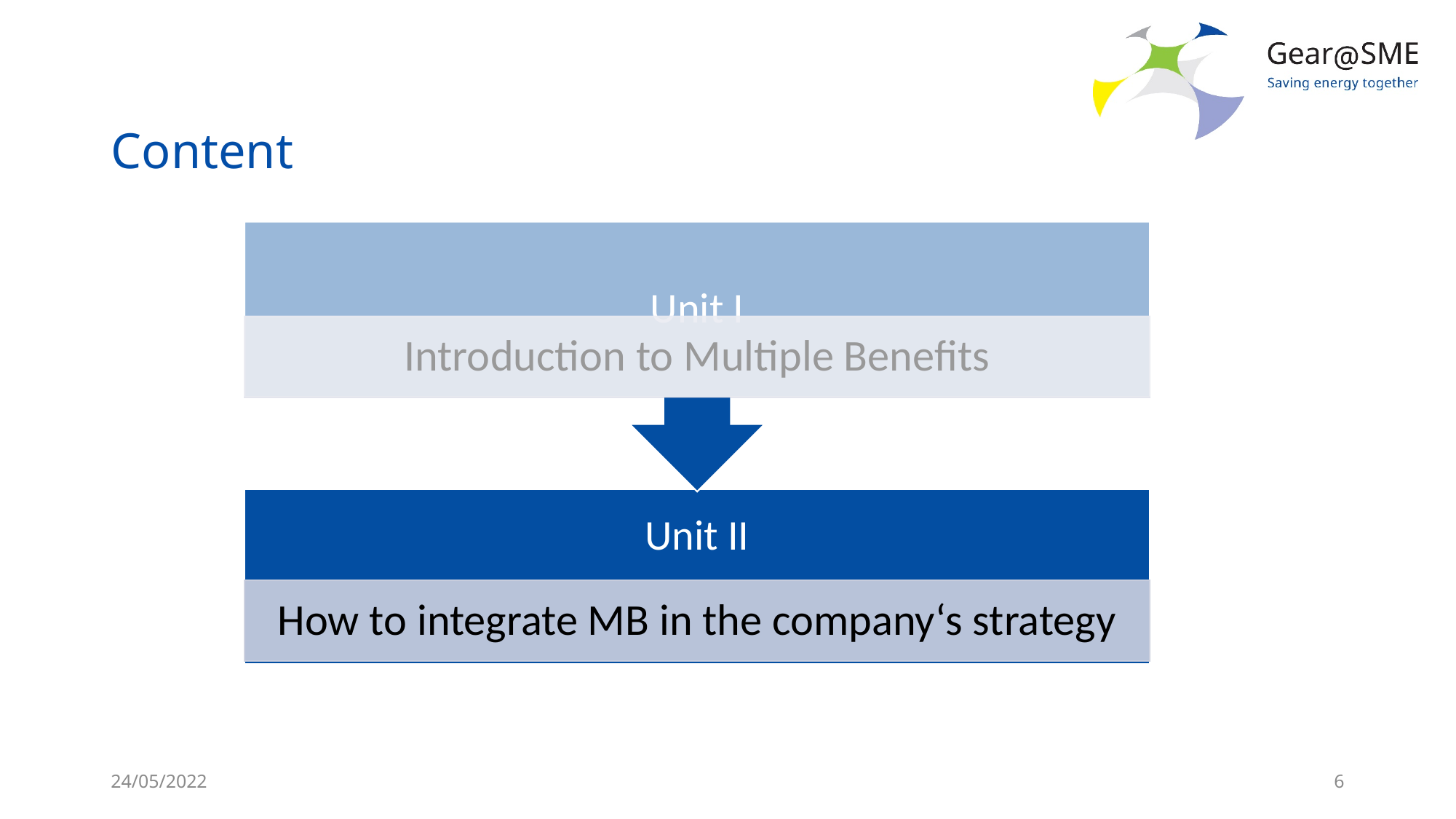

# Content

Unit II
How to integrate MB in the company‘s strategy
Unit I
Introduction to Multiple Benefits

24/05/2022
6